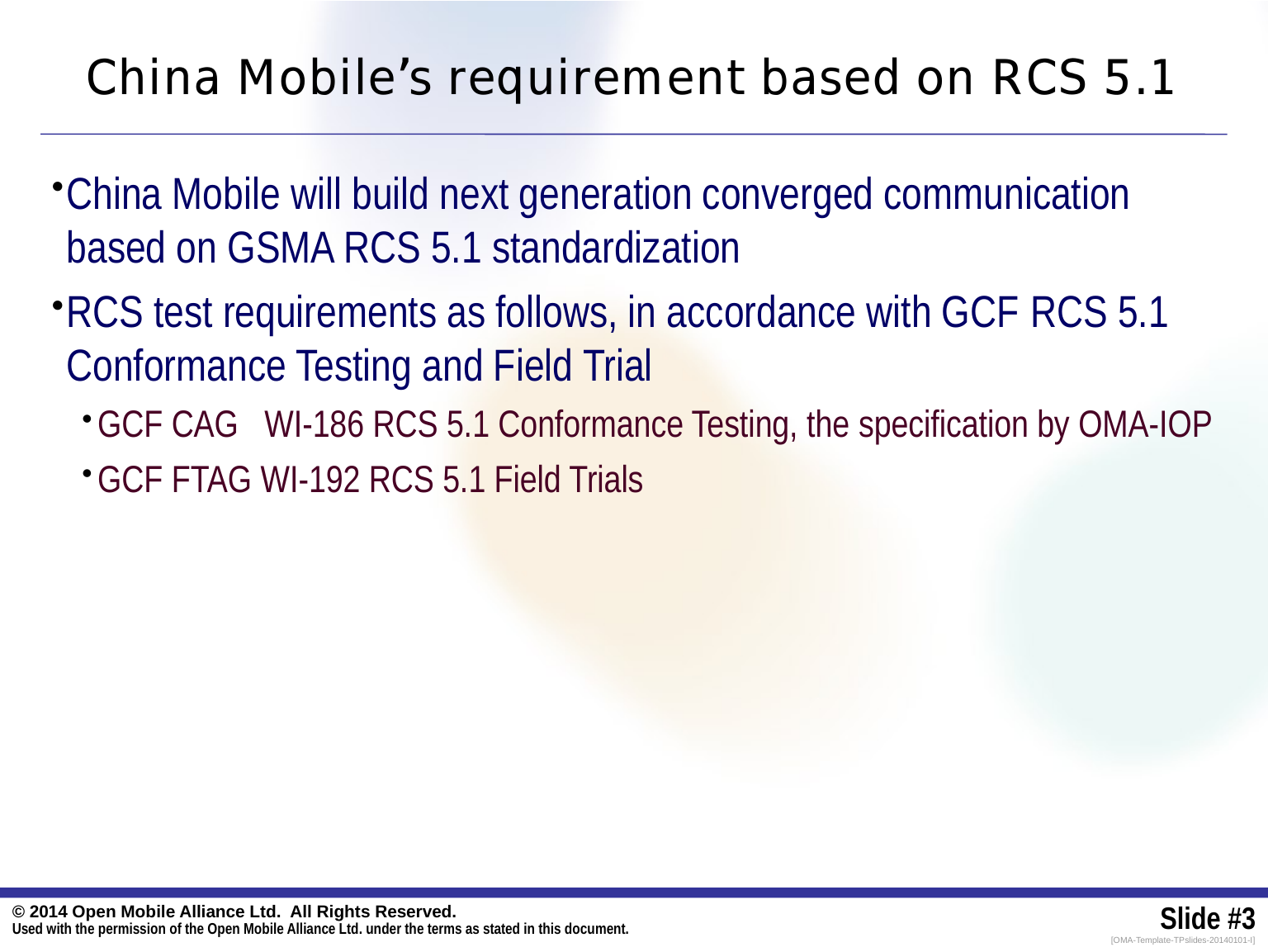

# China Mobile’s requirement based on RCS 5.1
China Mobile will build next generation converged communication based on GSMA RCS 5.1 standardization
RCS test requirements as follows, in accordance with GCF RCS 5.1 Conformance Testing and Field Trial
GCF CAG   WI-186 RCS 5.1 Conformance Testing, the specification by OMA-IOP
GCF FTAG WI-192 RCS 5.1 Field Trials